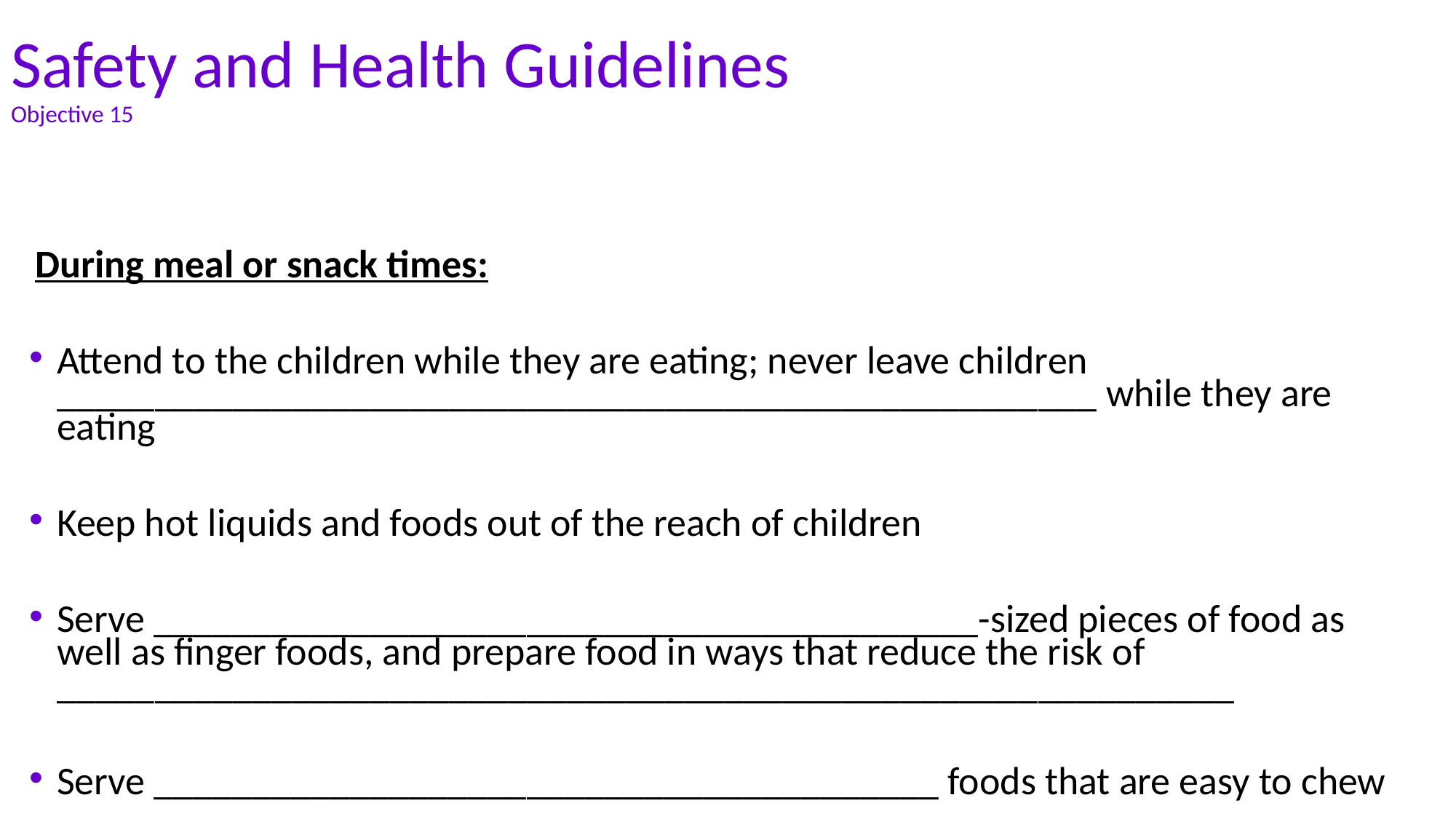

# Safety and Health Guidelines Objective 15
During meal or snack times:

Attend to the children while they are eating; never leave children _____________________________________________________ while they are eating

Keep hot liquids and foods out of the reach of children

Serve __________________________________________-sized pieces of food as well as finger foods, and prepare food in ways that reduce the risk of ____________________________________________________________

Serve ________________________________________ foods that are easy to chew